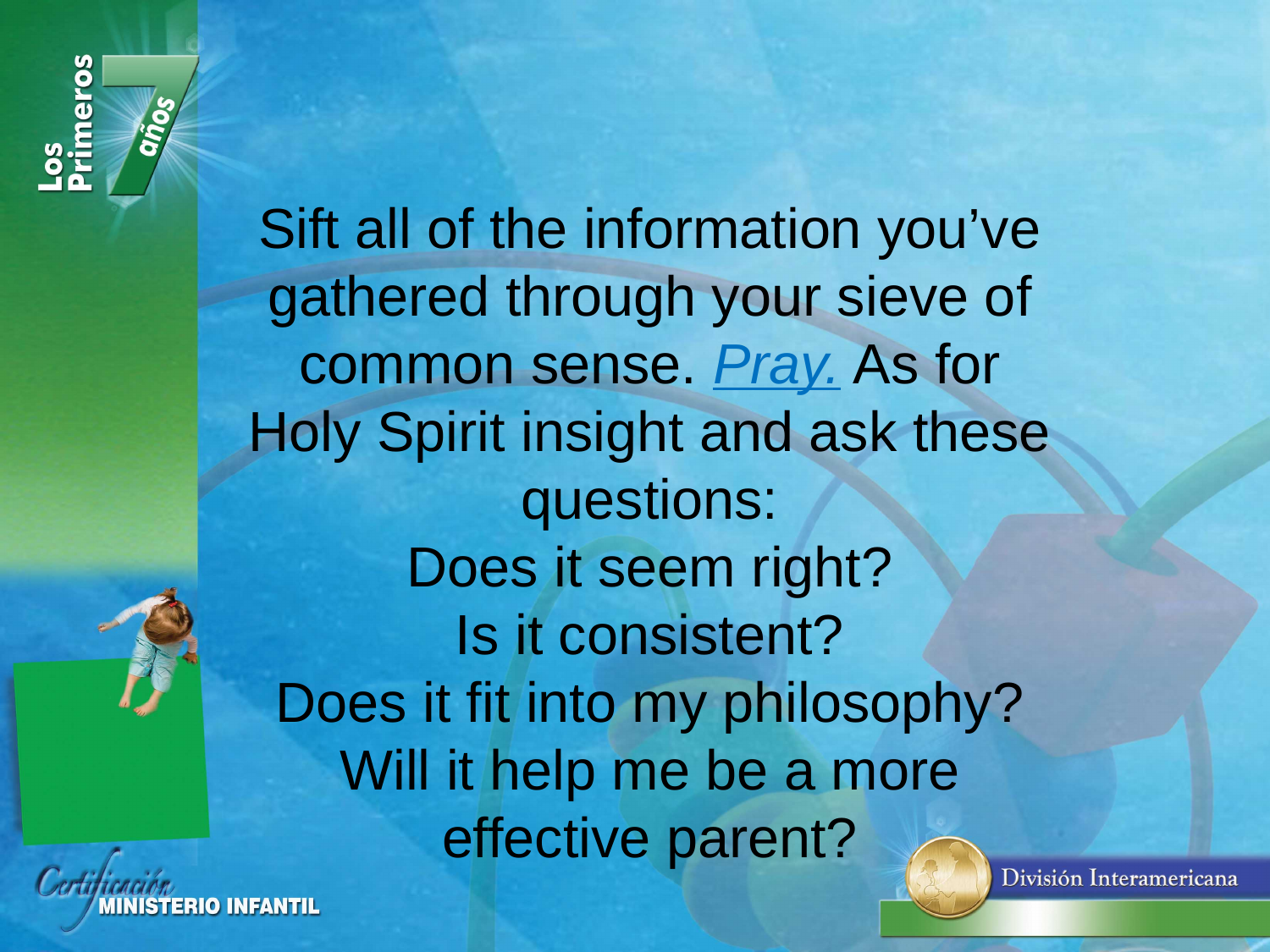

Sift all of the information you’ve gathered through your sieve of common sense. Pray. As for Holy Spirit insight and ask these questions:
Does it seem right?
Is it consistent?
Does it fit into my philosophy?
Will it help me be a more effective parent?